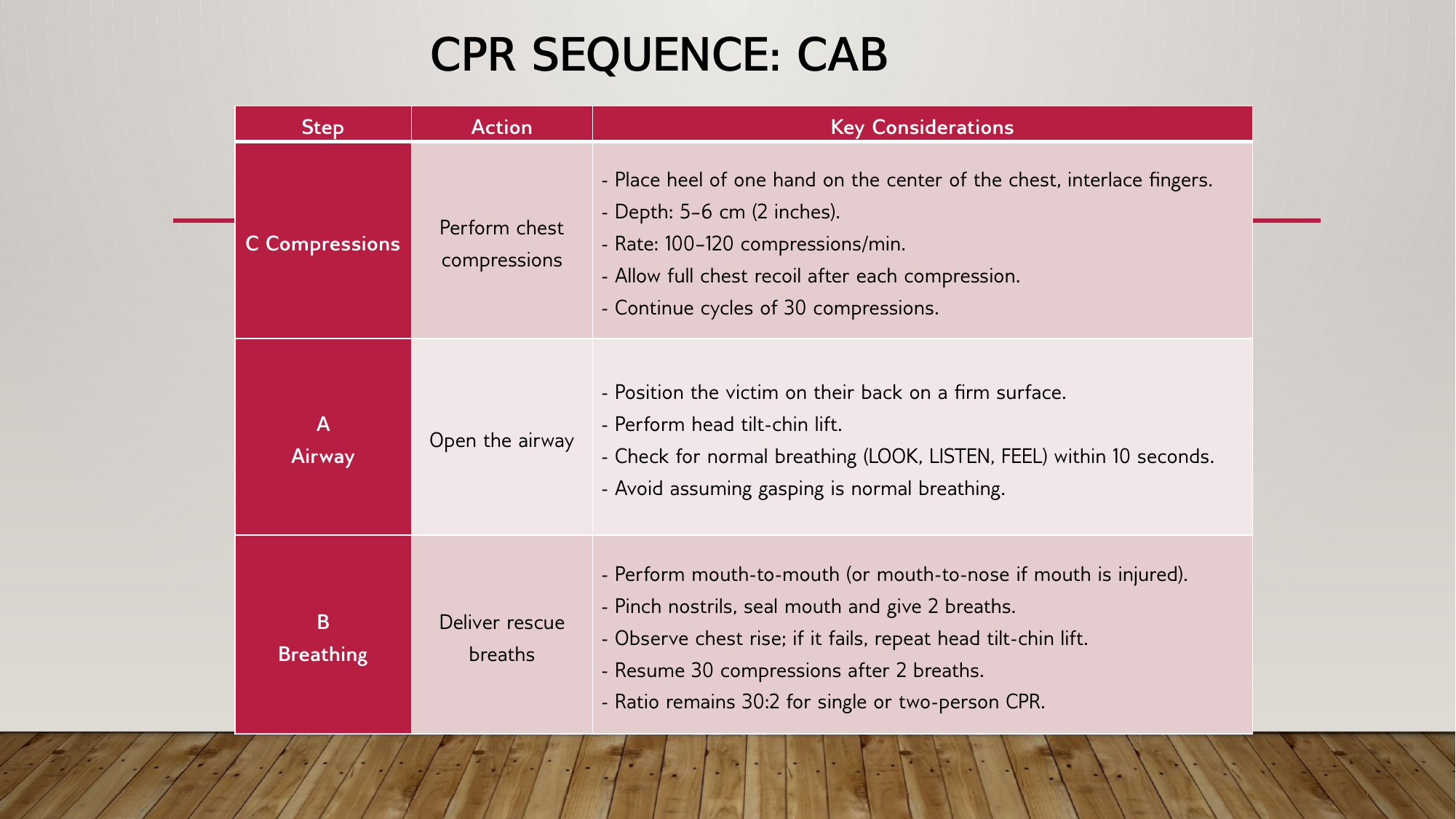

# CPR Sequence: CAB
| Step | Action | Key Considerations |
| --- | --- | --- |
| C Compressions | Perform chest compressions | - Place heel of one hand on the center of the chest, interlace fingers. - Depth: 5–6 cm (2 inches). - Rate: 100–120 compressions/min. - Allow full chest recoil after each compression. - Continue cycles of 30 compressions. |
| A Airway | Open the airway | - Position the victim on their back on a firm surface. - Perform head tilt-chin lift. - Check for normal breathing (LOOK, LISTEN, FEEL) within 10 seconds. - Avoid assuming gasping is normal breathing. |
| B Breathing | Deliver rescue breaths | - Perform mouth-to-mouth (or mouth-to-nose if mouth is injured). - Pinch nostrils, seal mouth and give 2 breaths. - Observe chest rise; if it fails, repeat head tilt-chin lift. - Resume 30 compressions after 2 breaths. - Ratio remains 30:2 for single or two-person CPR. |